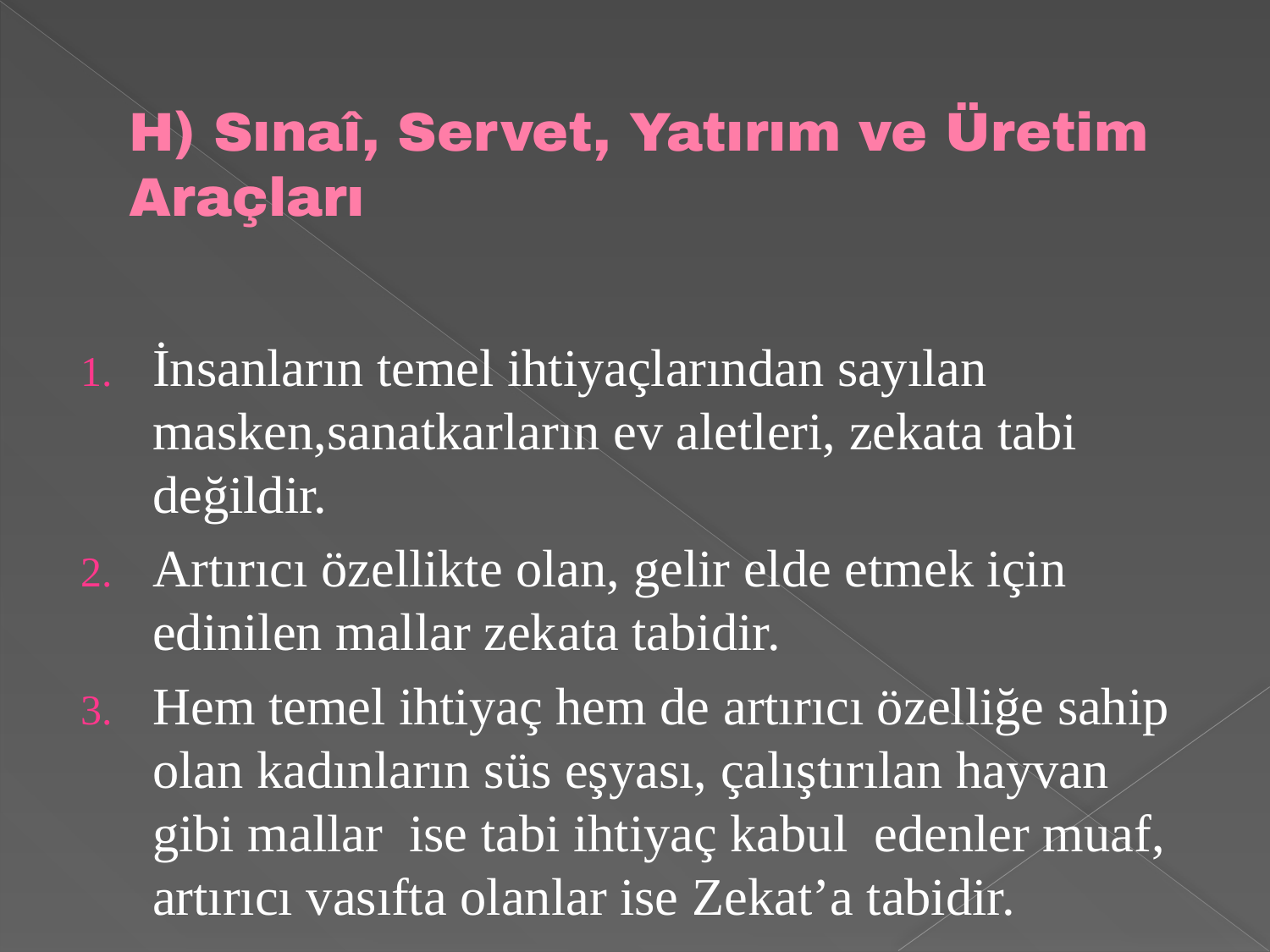

# H) Sınaî, Servet, Yatırım ve Üretim Araçları
İnsanların temel ihtiyaçlarından sayılan masken,sanatkarların ev aletleri, zekata tabi değildir.
Artırıcı özellikte olan, gelir elde etmek için edinilen mallar zekata tabidir.
Hem temel ihtiyaç hem de artırıcı özelliğe sahip olan kadınların süs eşyası, çalıştırılan hayvan gibi mallar  ise tabi ihtiyaç kabul  edenler muaf, artırıcı vasıfta olanlar ise Zekat’a tabidir.